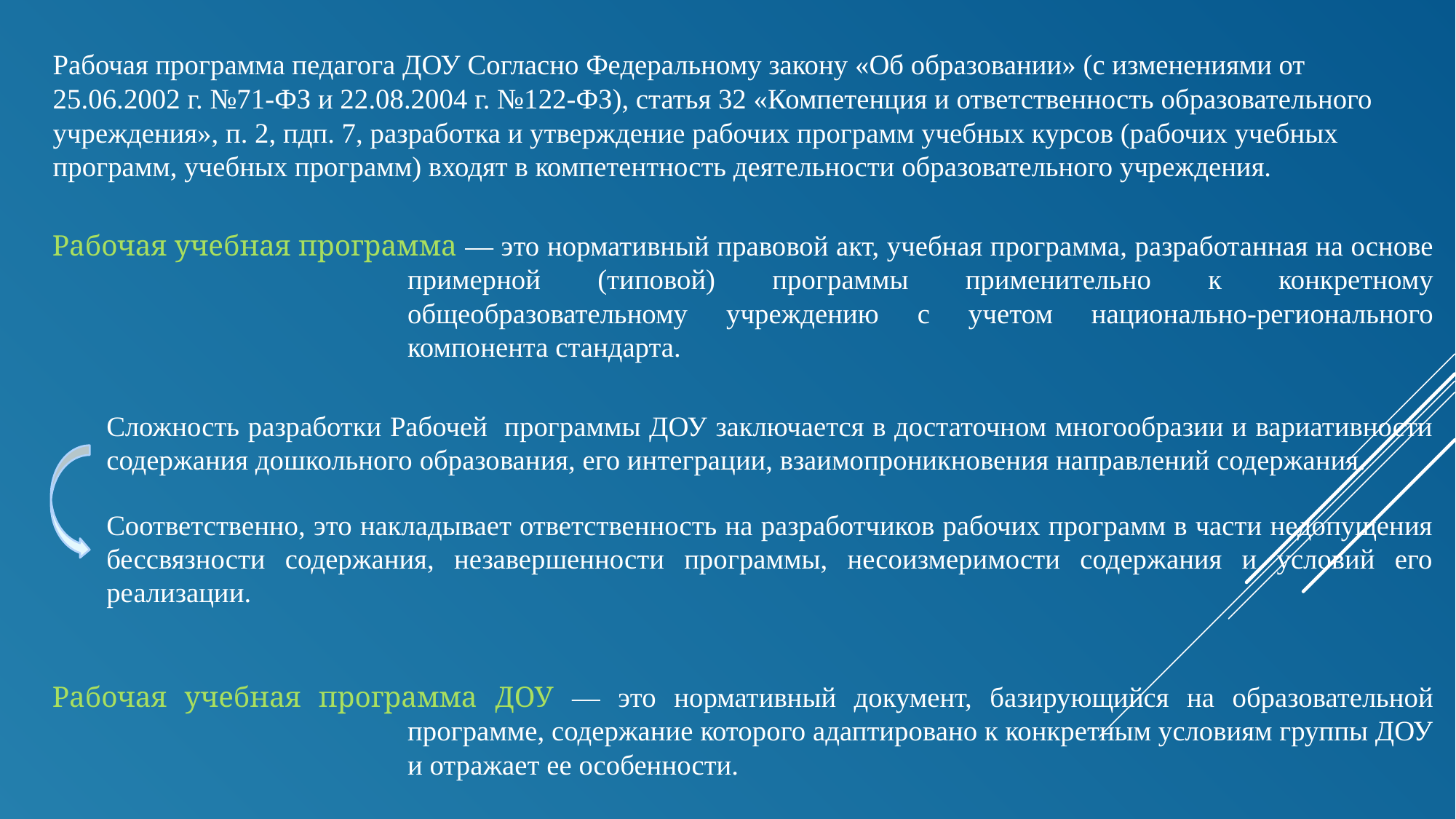

Рабочая программа педагога ДОУ Согласно Федеральному закону «Об образовании» (с изменениями от 25.06.2002 г. №71-ФЗ и 22.08.2004 г. №122-ФЗ), статья 32 «Компетенция и ответственность образовательного учреждения», п. 2, пдп. 7, разработка и утверждение рабочих программ учебных курсов (рабочих учебных программ, учебных программ) входят в компетентность деятельности образовательного учреждения.

Рабочая учебная программа — это нормативный правовой акт, учебная программа, разработанная на основе примерной (типовой) программы применительно к конкретному общеобразовательному учреждению с учетом национально-регионального компонента стандарта.

Сложность разработки Рабочей  программы ДОУ заключается в достаточном многообразии и вариативности содержания дошкольного образования, его интеграции, взаимопроникновения направлений содержания.
Соответственно, это накладывает ответственность на разработчиков рабочих программ в части недопущения бессвязности содержания, незавершенности программы, несоизмеримости содержания и условий его реализации.

Рабочая учебная программа ДОУ — это нормативный документ, базирующийся на образовательной программе, содержание которого адаптировано к конкретным условиям группы ДОУ и отражает ее особенности.